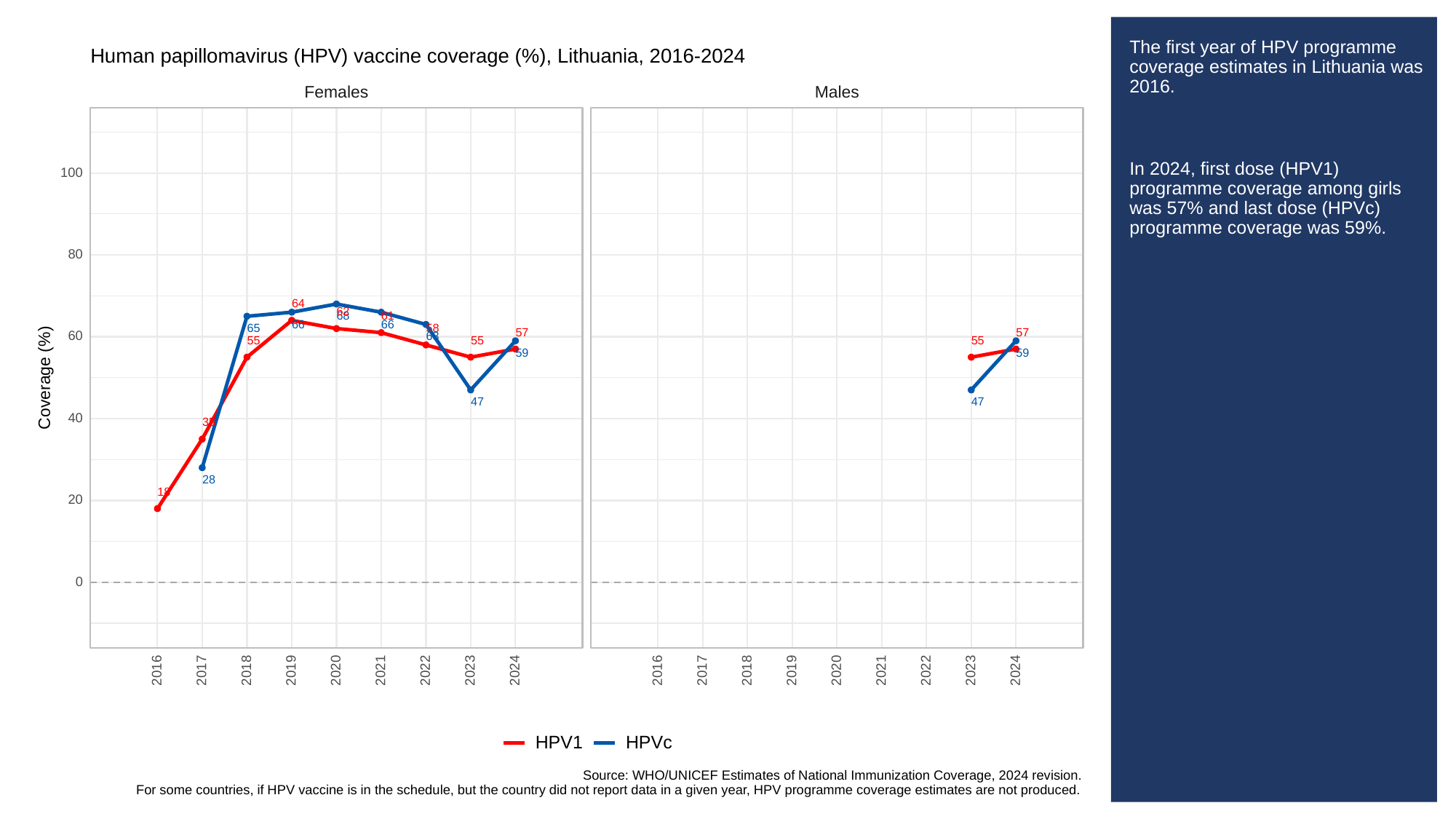

# The first year of HPV programme coverage estimates in Lithuania was 2016.

In 2024, first dose (HPV1) programme coverage among girls was 57% and last dose (HPVc) programme coverage was 59%.

Human papillomavirus (HPV) vaccine coverage (%), Lithuania, 2016-2024
Females
Males

100

80

64

62

61
68

66
66

58
65

57
57

60
63

55
55
55

59
59

Coverage (%)

47
47
40
35

28
18
20

0

2023
2023
2016
2017
2018
2019
2020
2021
2022
2024
2016
2017
2018
2019
2020
2021
2022
2024
HPVc
HPV1

Source: WHO/UNICEF Estimates of National Immunization Coverage, 2024 revision.
For some countries, if HPV vaccine is in the schedule, but the country did not report data in a given year, HPV programme coverage estimates are not produced.